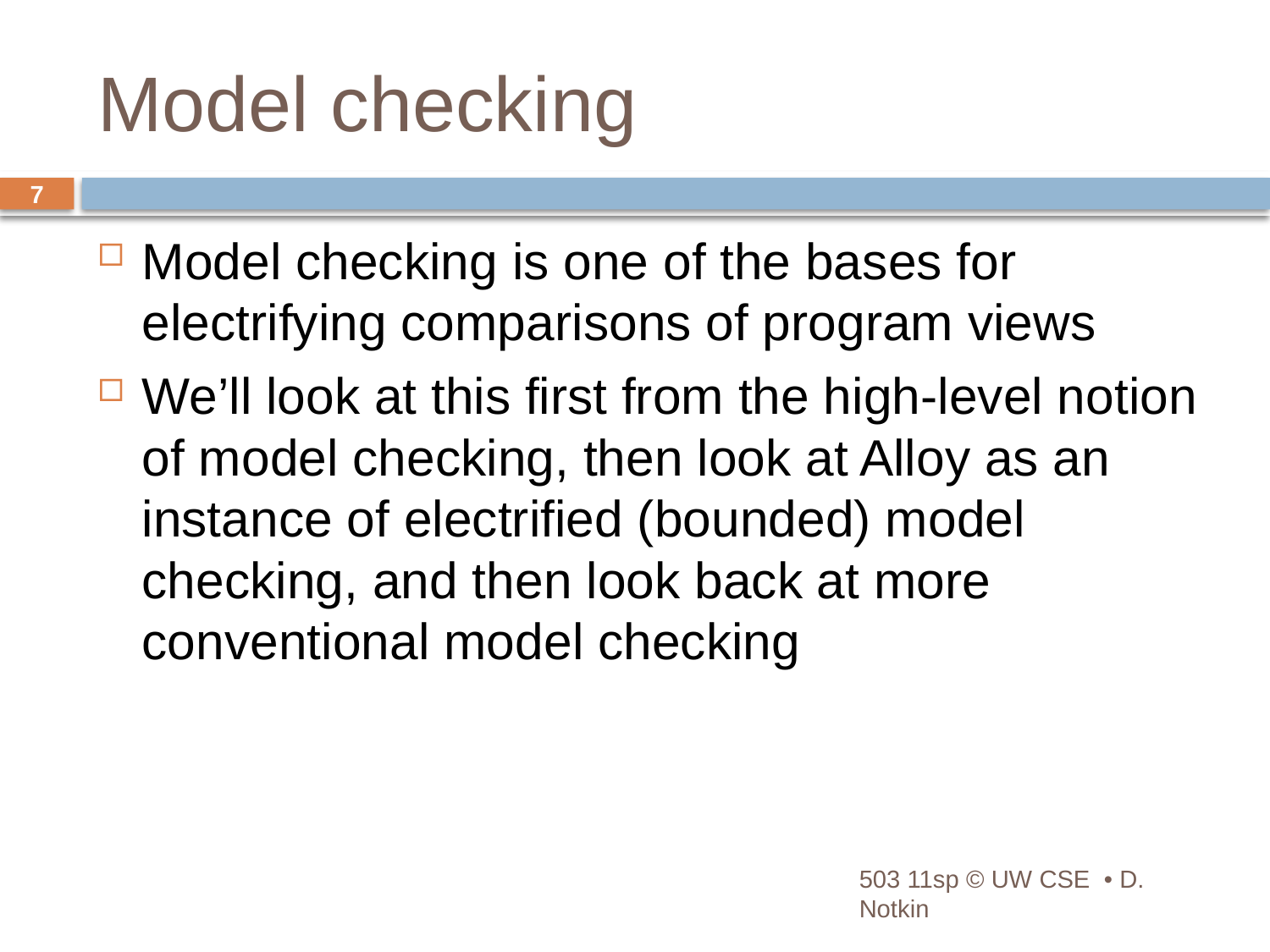

# Model checking
7
Model checking is one of the bases for electrifying comparisons of program views
We’ll look at this first from the high-level notion of model checking, then look at Alloy as an instance of electrified (bounded) model checking, and then look back at more conventional model checking
503 11sp © UW CSE  • D. Notkin